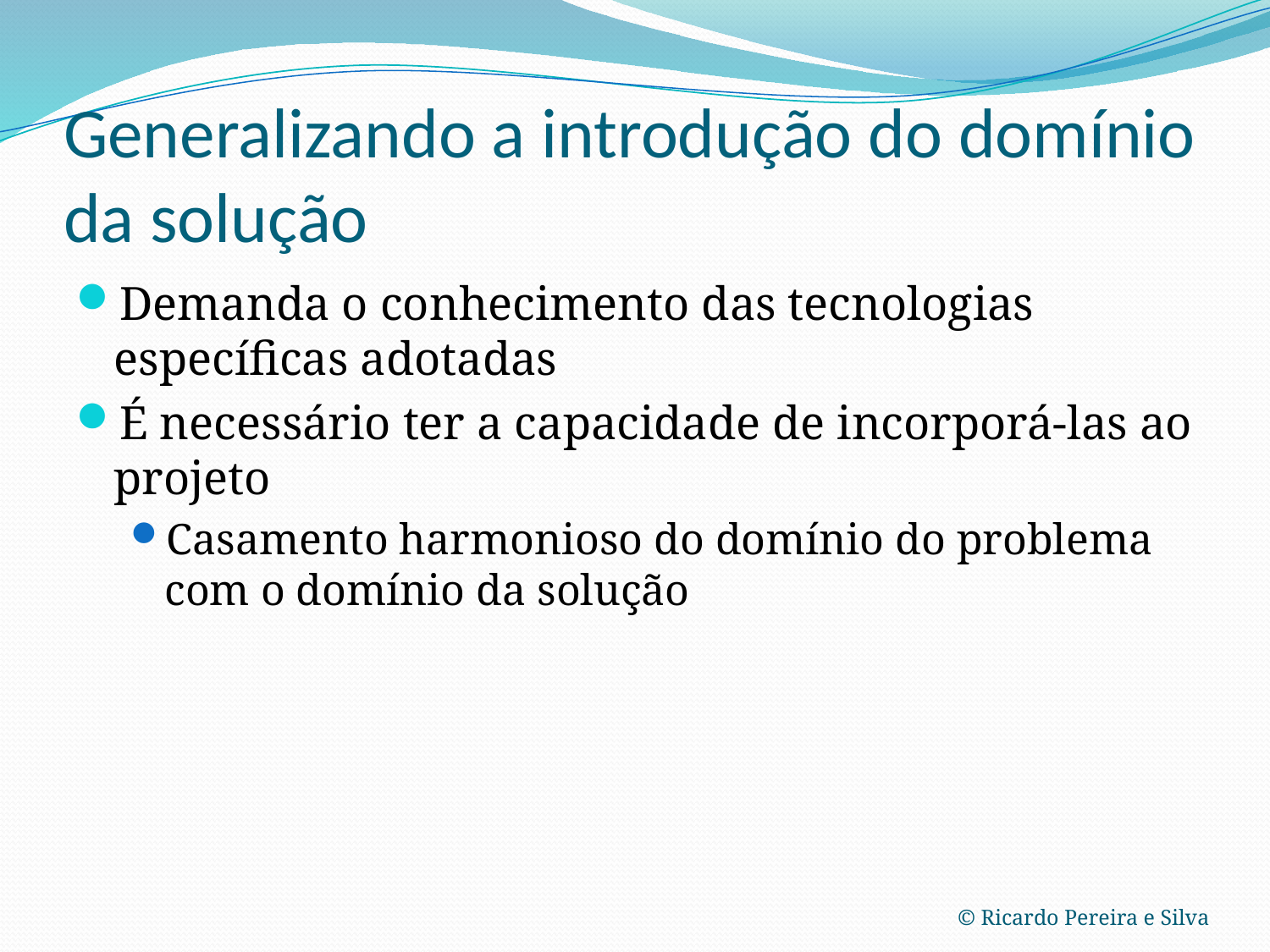

# Generalizando a introdução do domínio da solução
Demanda o conhecimento das tecnologias específicas adotadas
É necessário ter a capacidade de incorporá-las ao projeto
Casamento harmonioso do domínio do problema com o domínio da solução
© Ricardo Pereira e Silva